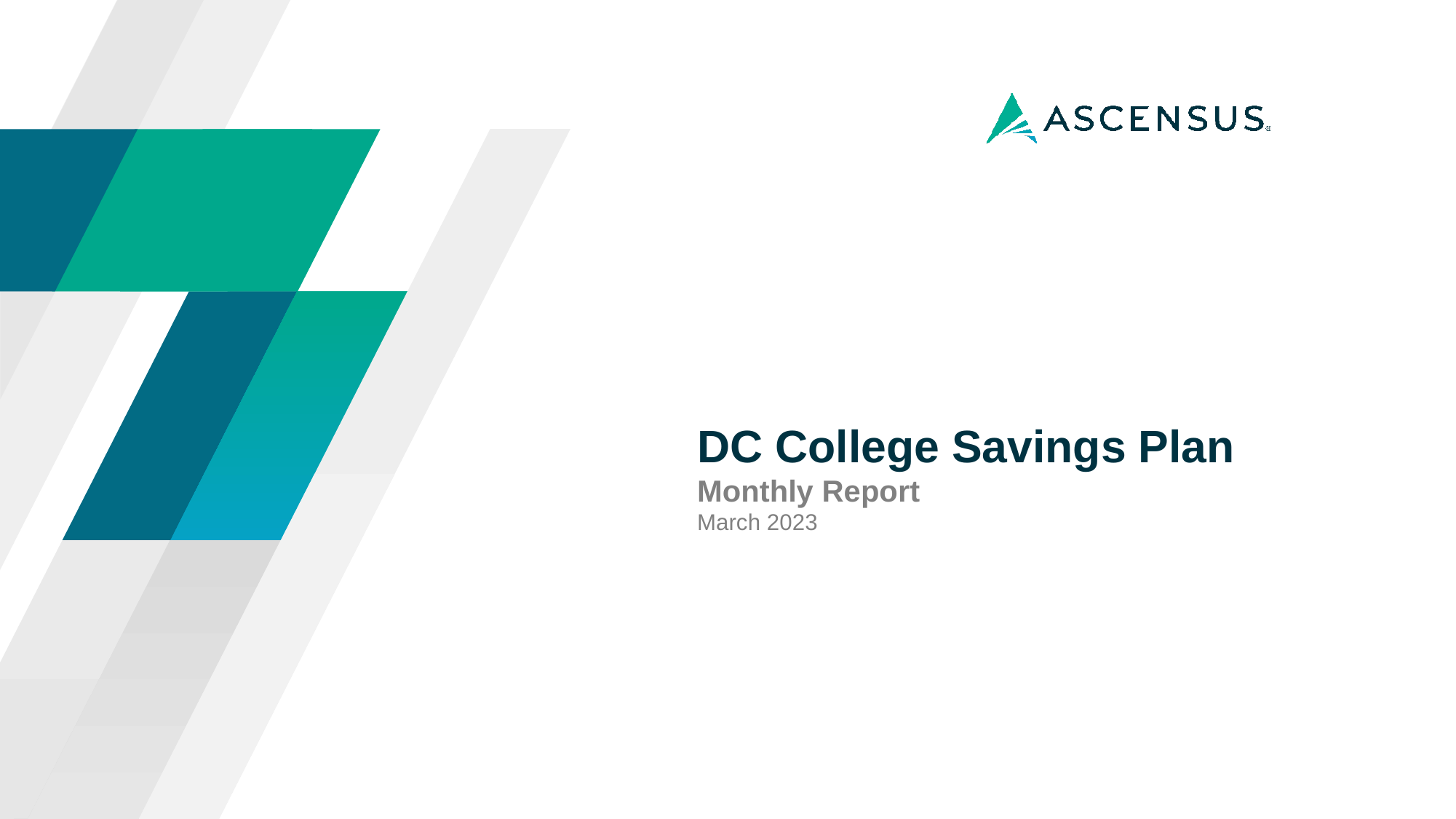

# DC College Savings Plan Monthly Report March 2023